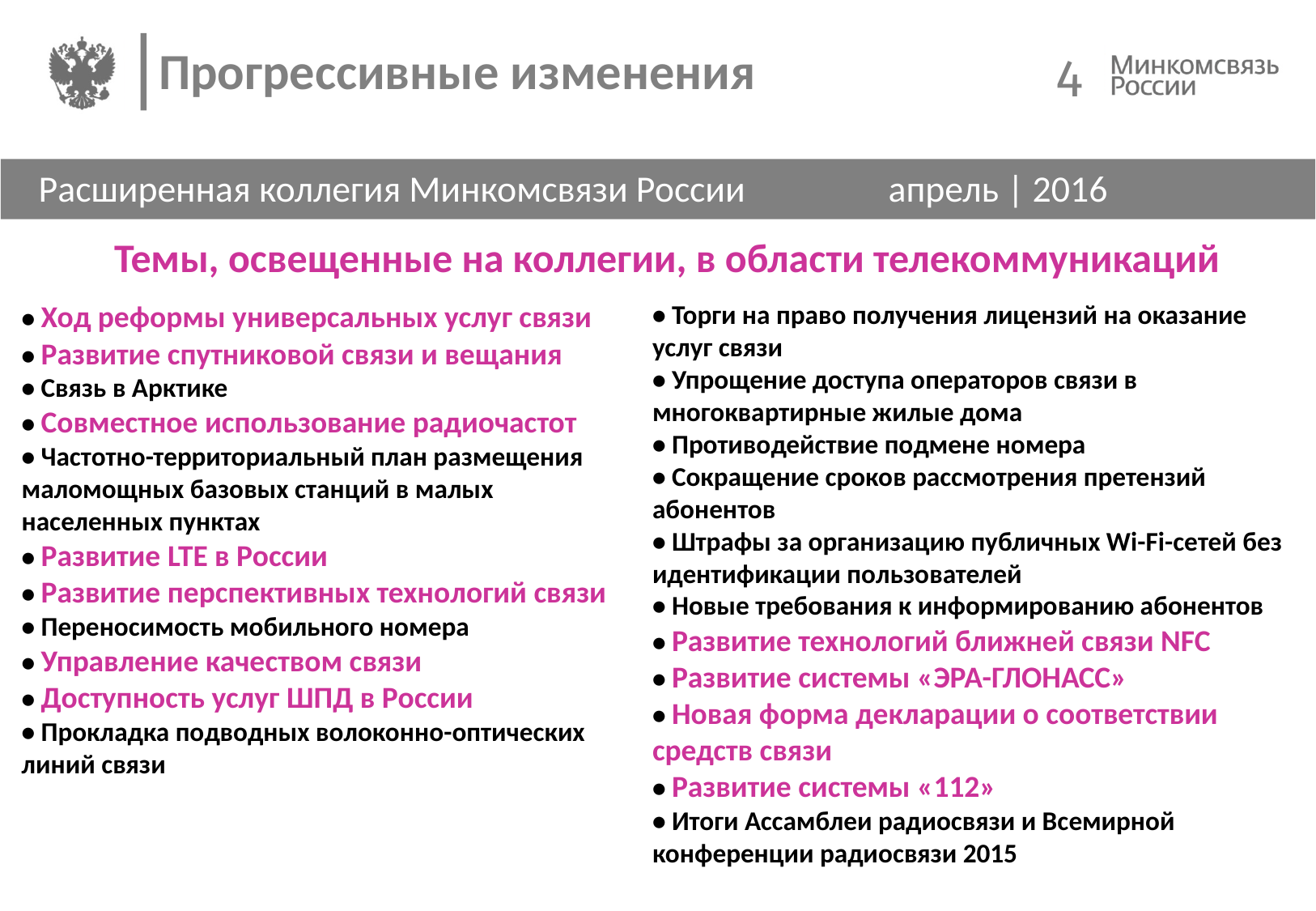

4
# Прогрессивные изменения
Расширенная коллегия Минкомсвязи России 		апрель | 2016
Темы, освещенные на коллегии, в области телекоммуникаций
• Ход реформы универсальных услуг связи
• Развитие спутниковой связи и вещания
• Связь в Арктике
• Совместное использование радиочастот
• Частотно-территориальный план размещения маломощных базовых станций в малых населенных пунктах
• Развитие LTE в России
• Развитие перспективных технологий связи
• Переносимость мобильного номера
• Управление качеством связи
• Доступность услуг ШПД в России
• Прокладка подводных волоконно-оптических линий связи
• Торги на право получения лицензий на оказание услуг связи
• Упрощение доступа операторов связи в многоквартирные жилые дома
• Противодействие подмене номера
• Сокращение сроков рассмотрения претензий абонентов
• Штрафы за организацию публичных Wi-Fi-сетей без идентификации пользователей
• Новые требования к информированию абонентов
• Развитие технологий ближней связи NFC
• Развитие системы «ЭРА-ГЛОНАСС»
• Новая форма декларации о соответствии средств связи
• Развитие системы «112»
• Итоги Ассамблеи радиосвязи и Всемирной конференции радиосвязи 2015